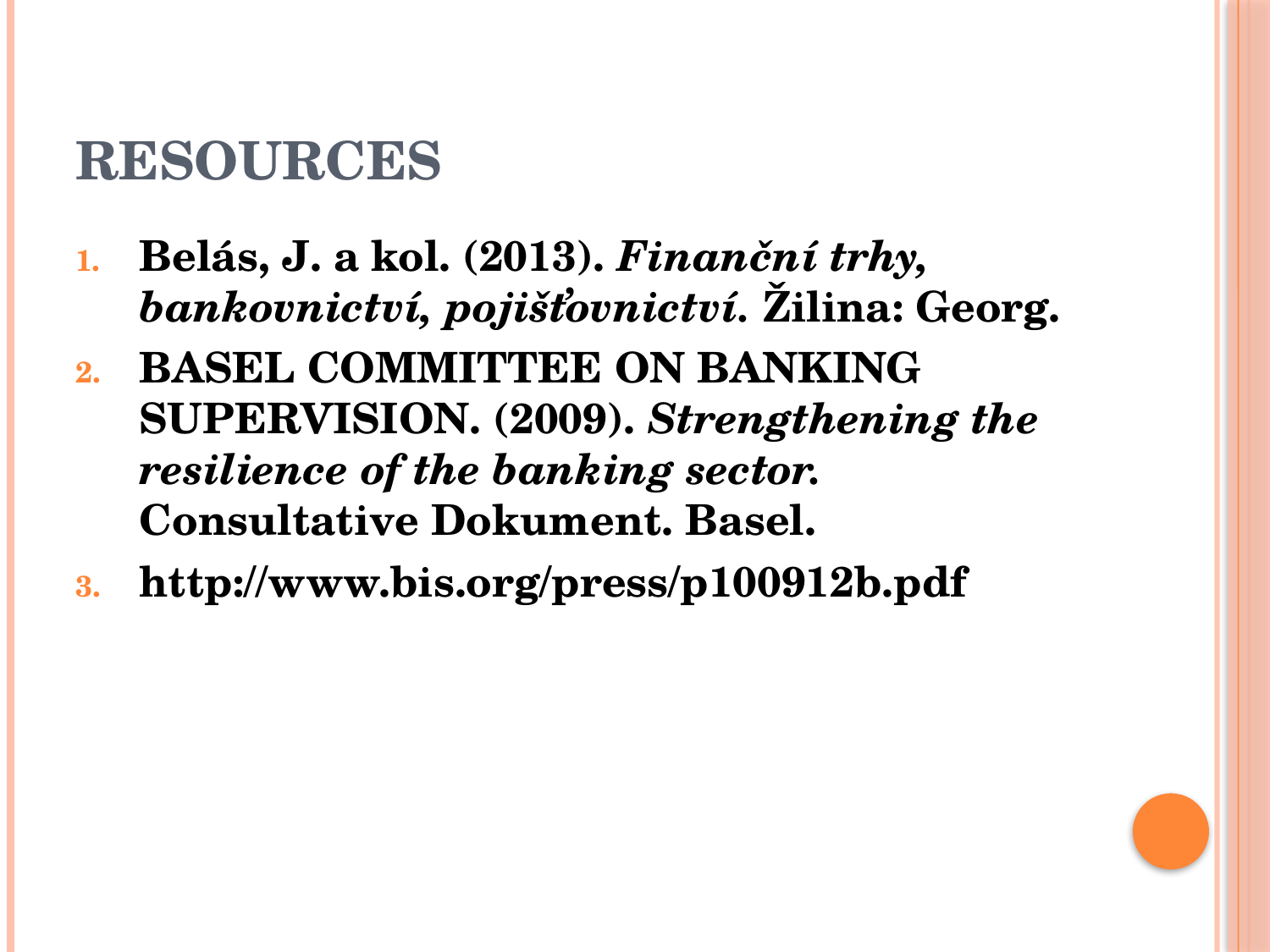

# Resources
Belás, J. a kol. (2013). Finanční trhy, bankovnictví, pojišťovnictví. Žilina: Georg.
BASEL COMMITTEE ON BANKING SUPERVISION. (2009). Strengthening the resilience of the banking sector. Consultative Dokument. Basel.
http://www.bis.org/press/p100912b.pdf